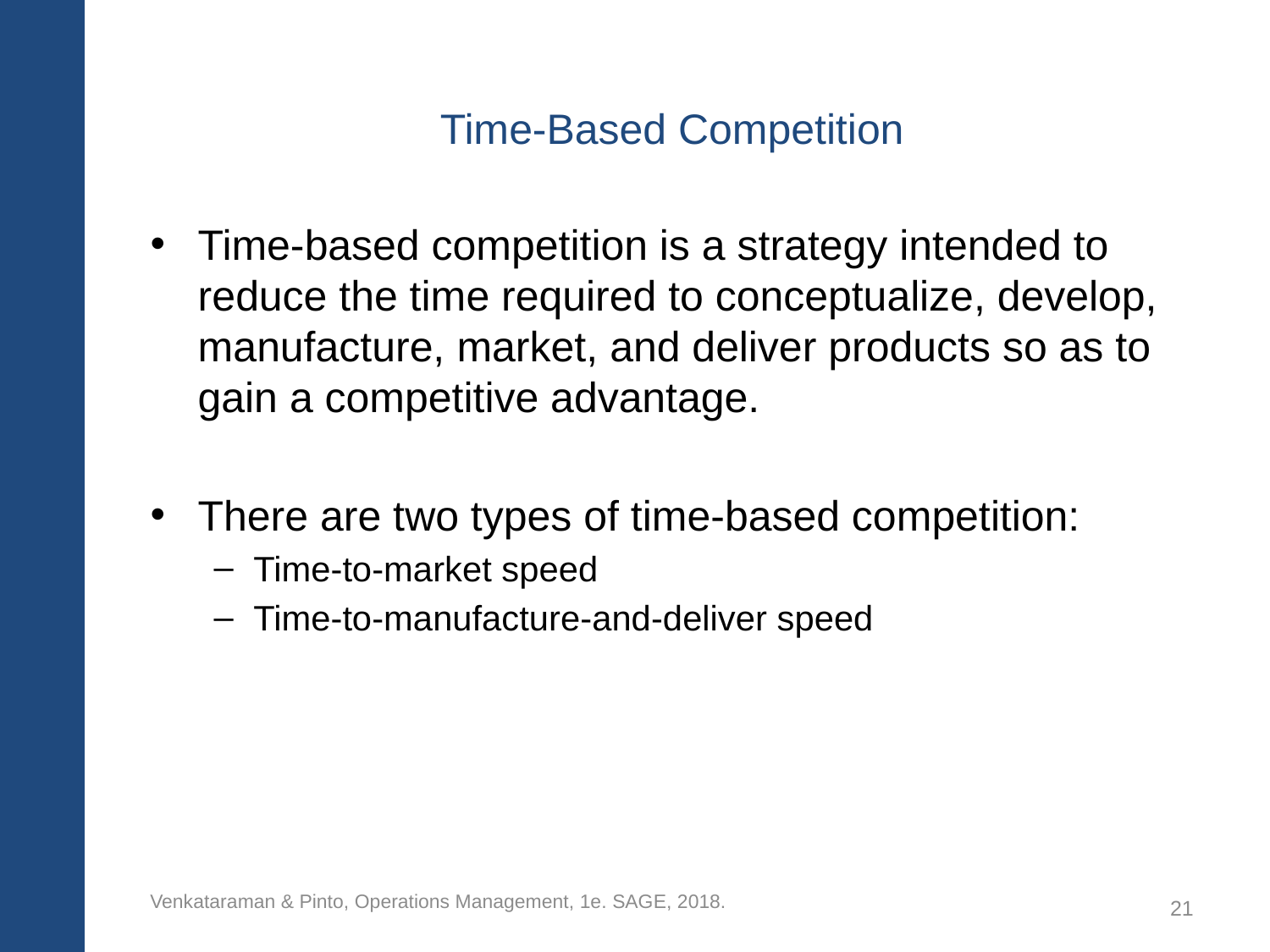

# Time-Based Competition
Time-based competition is a strategy intended to reduce the time required to conceptualize, develop, manufacture, market, and deliver products so as to gain a competitive advantage.

There are two types of time-based competition:
Time-to-market speed
Time-to-manufacture-and-deliver speed
Venkataraman & Pinto, Operations Management, 1e. SAGE, 2018.
21